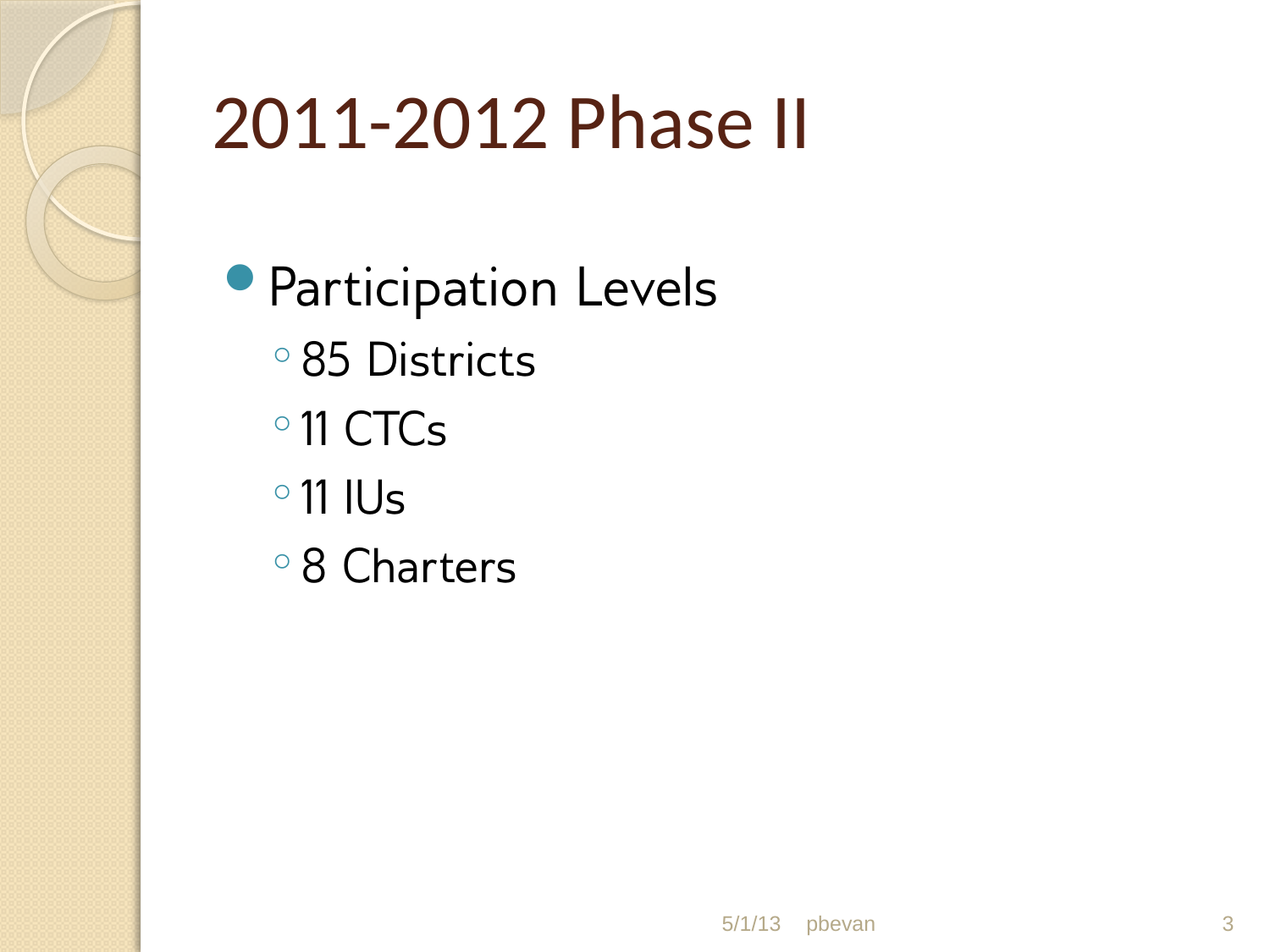

# 2011-2012 Phase II
Participation Levels
85 Districts
11 CTCs
11 IUs
8 Charters
5/1/13
pbevan
3